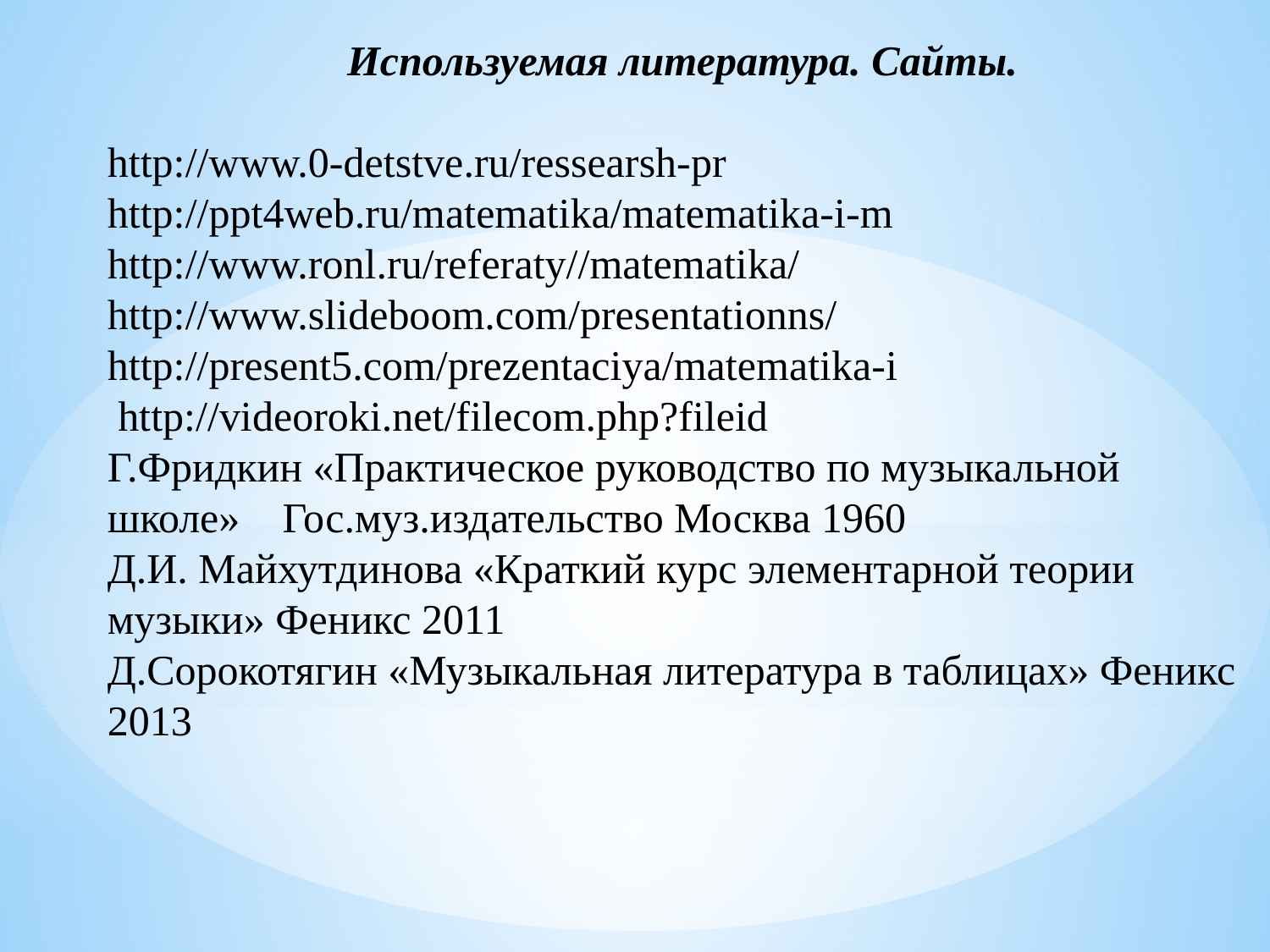

Используемая литература. Сайты.

http://www.0-detstve.ru/ressearsh-pr
http://ppt4web.ru/matematika/matematika-i-m
http://www.ronl.ru/referaty//matematika/
http://www.slideboom.com/presentationns/
http://present5.com/prezentaciya/matematika-i
 http://videoroki.net/filecom.php?fileid
Г.Фридкин «Практическое руководство по музыкальной школе»    Гос.муз.издательство Москва 1960
Д.И. Майхутдинова «Краткий курс элементарной теории музыки» Феникс 2011
Д.Сорокотягин «Музыкальная литература в таблицах» Феникс 2013